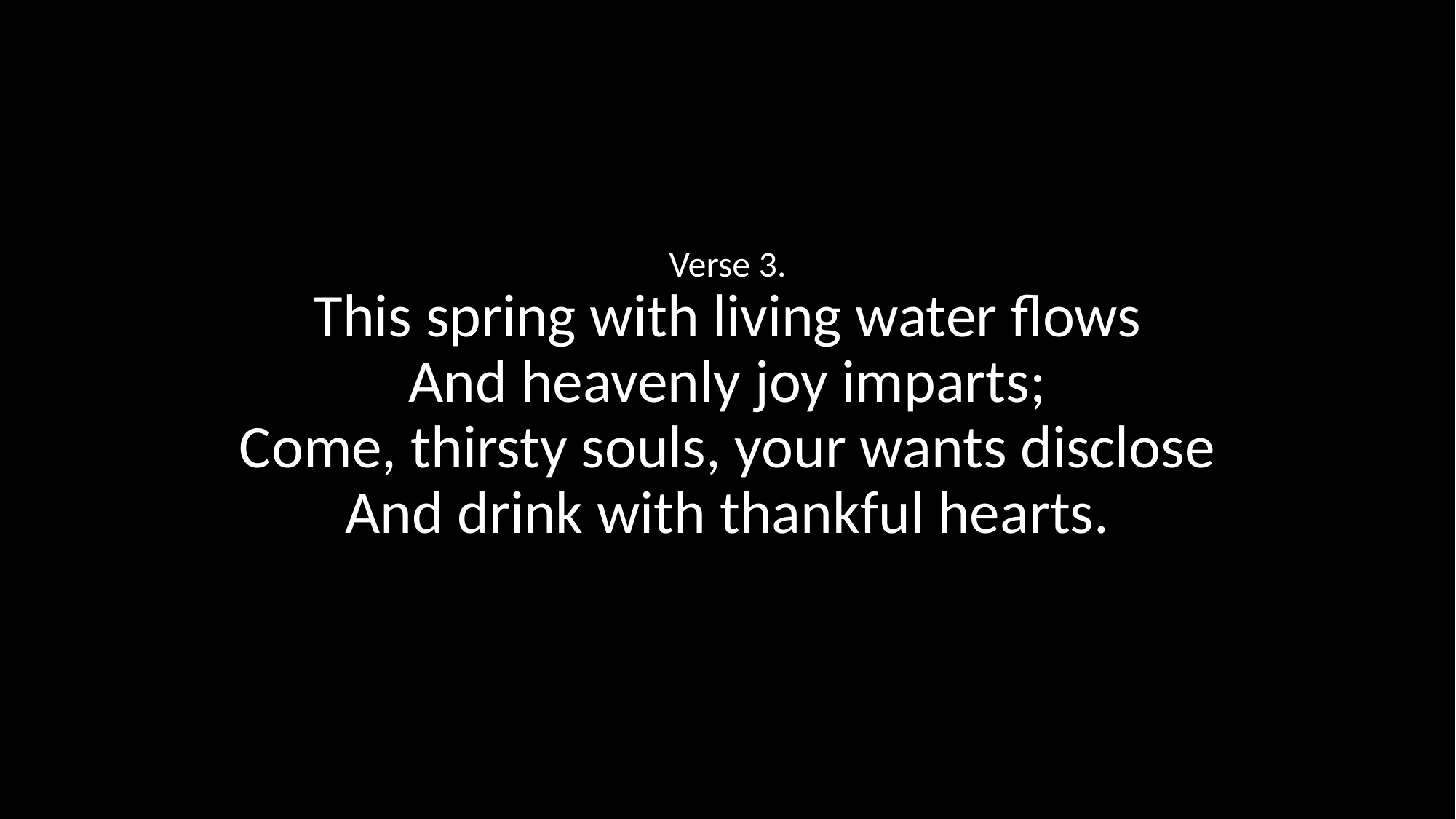

Verse 3.
This spring with living water flows
And heavenly joy imparts;
Come, thirsty souls, your wants disclose
And drink with thankful hearts.